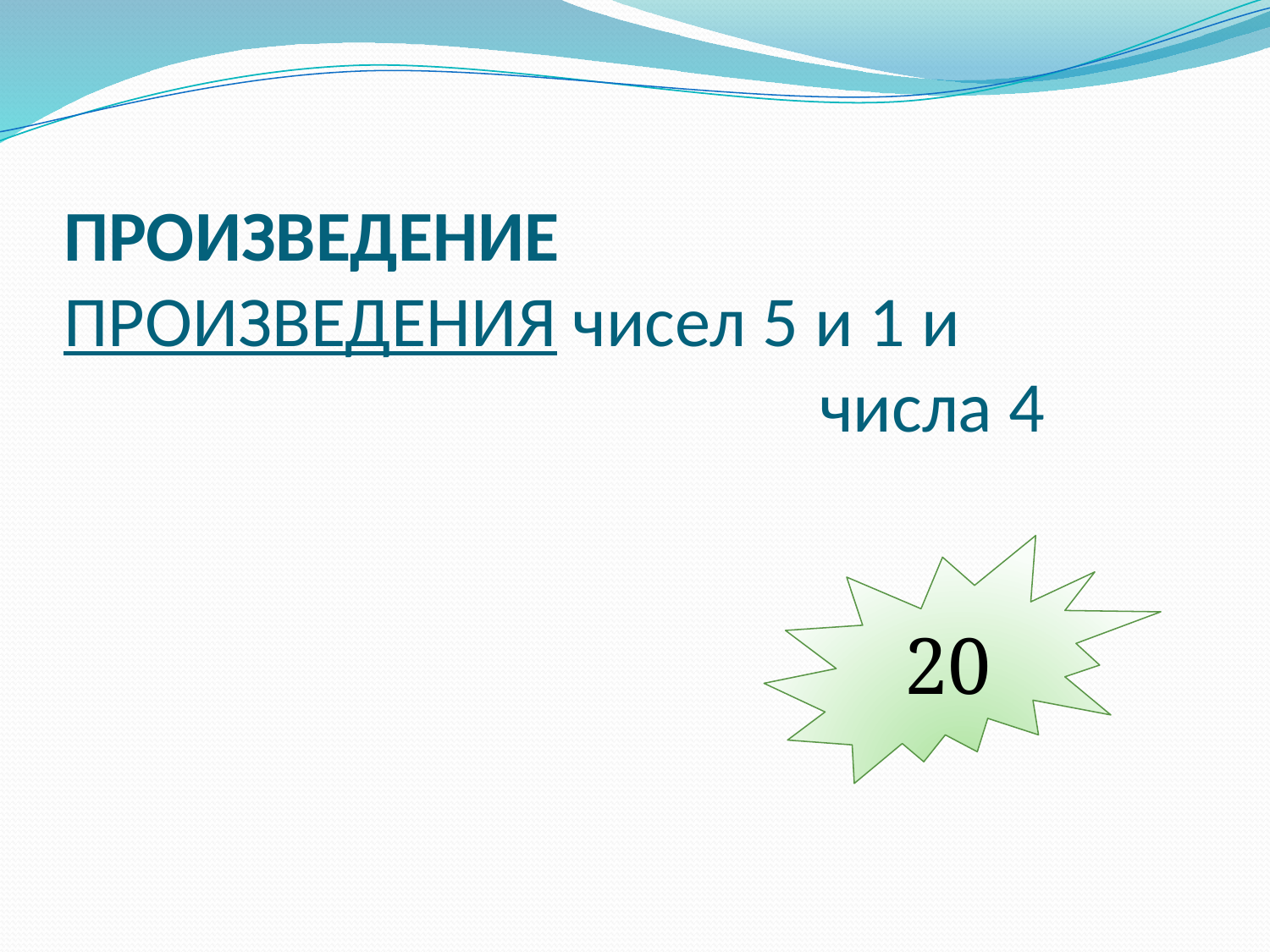

# ПРОИЗВЕДЕНИЕ  ПРОИЗВЕДЕНИЯ чисел 5 и 1 и числа 4
20